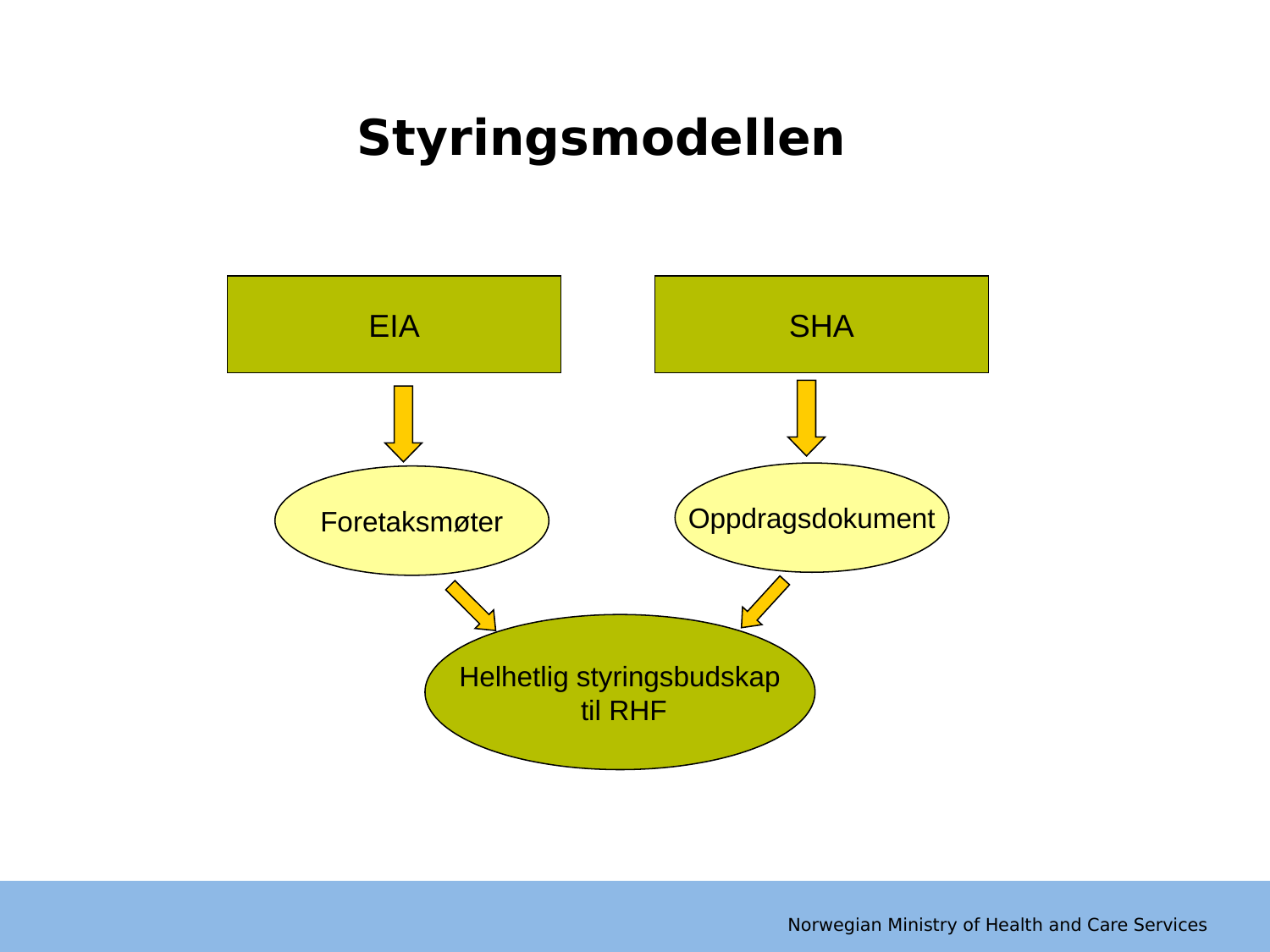

# Styringsmodellen
EIA
SHA

Oppdragsdokument
Foretaksmøter

Helhetlig styringsbudskap
 til RHF